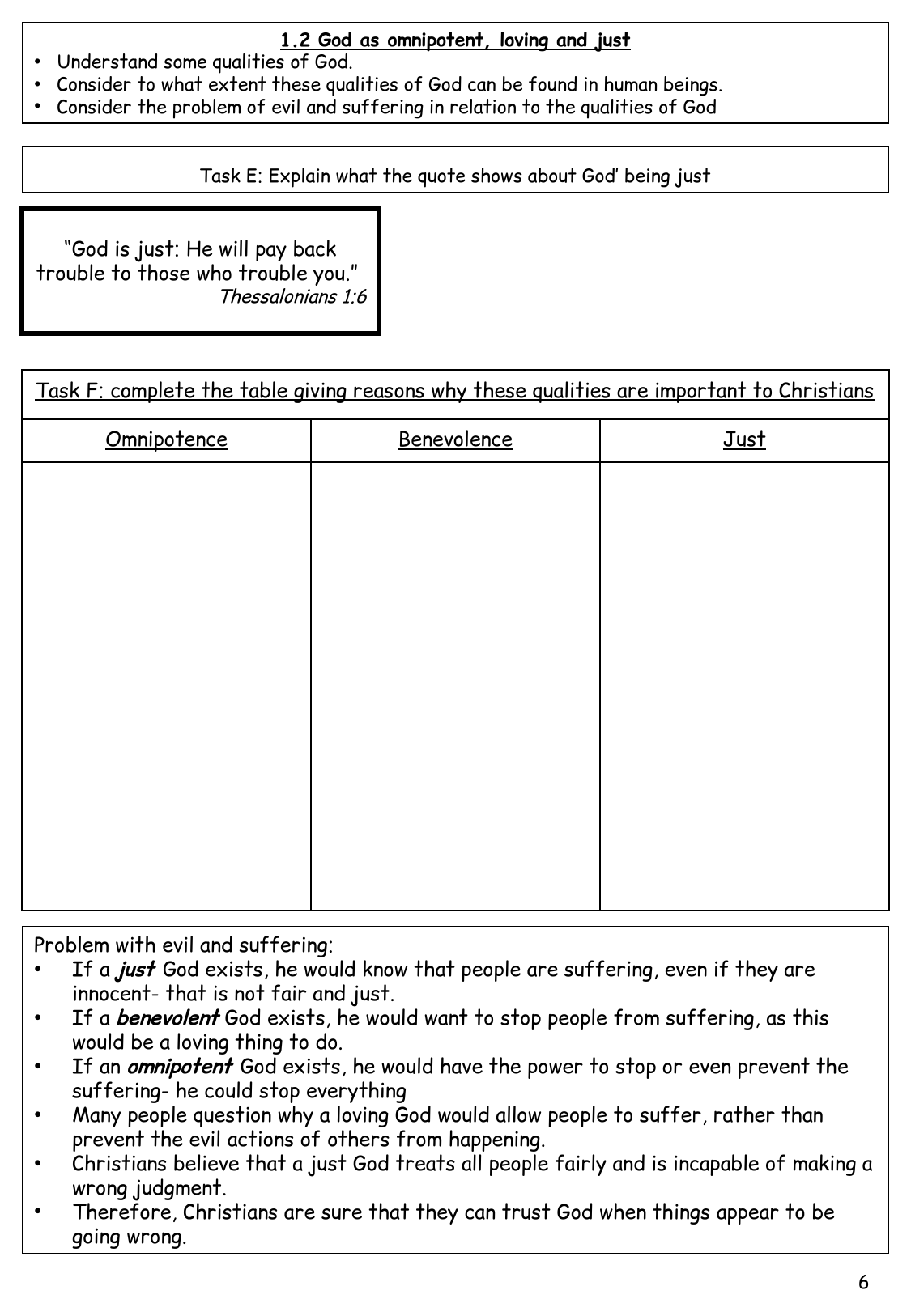

1.2 God as omnipotent, loving and just
Understand some qualities of God.
Consider to what extent these qualities of God can be found in human beings.
Consider the problem of evil and suffering in relation to the qualities of God
Task E: Explain what the quote shows about God’ being just
“God is just: He will pay back trouble to those who trouble you.”
Thessalonians 1:6
| Task F: complete the table giving reasons why these qualities are important to Christians |  |  |
| --- | --- | --- |
| Omnipotence | Benevolence | Just |
|  |  |  |
Problem with evil and suffering:
If a just God exists, he would know that people are suffering, even if they are innocent- that is not fair and just.
If a benevolent God exists, he would want to stop people from suffering, as this would be a loving thing to do.
If an omnipotent God exists, he would have the power to stop or even prevent the suffering- he could stop everything
Many people question why a loving God would allow people to suffer, rather than prevent the evil actions of others from happening.
Christians believe that a just God treats all people fairly and is incapable of making a wrong judgment.
Therefore, Christians are sure that they can trust God when things appear to be going wrong.
6